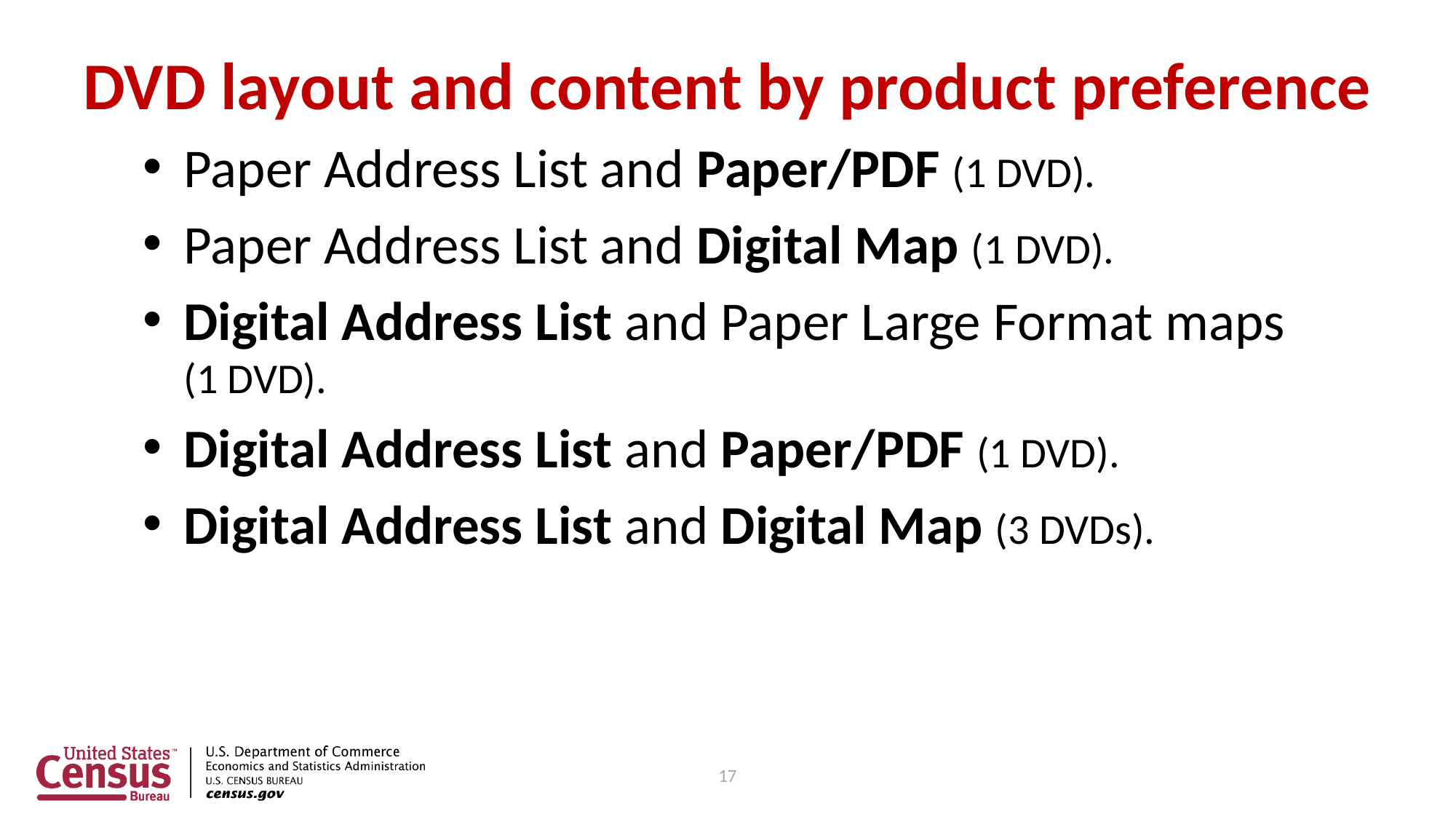

# DVD layout and content by product preference
Paper Address List and Paper/PDF (1 DVD).
Paper Address List and Digital Map (1 DVD).
Digital Address List and Paper Large Format maps (1 DVD).
Digital Address List and Paper/PDF (1 DVD).
Digital Address List and Digital Map (3 DVDs).
17